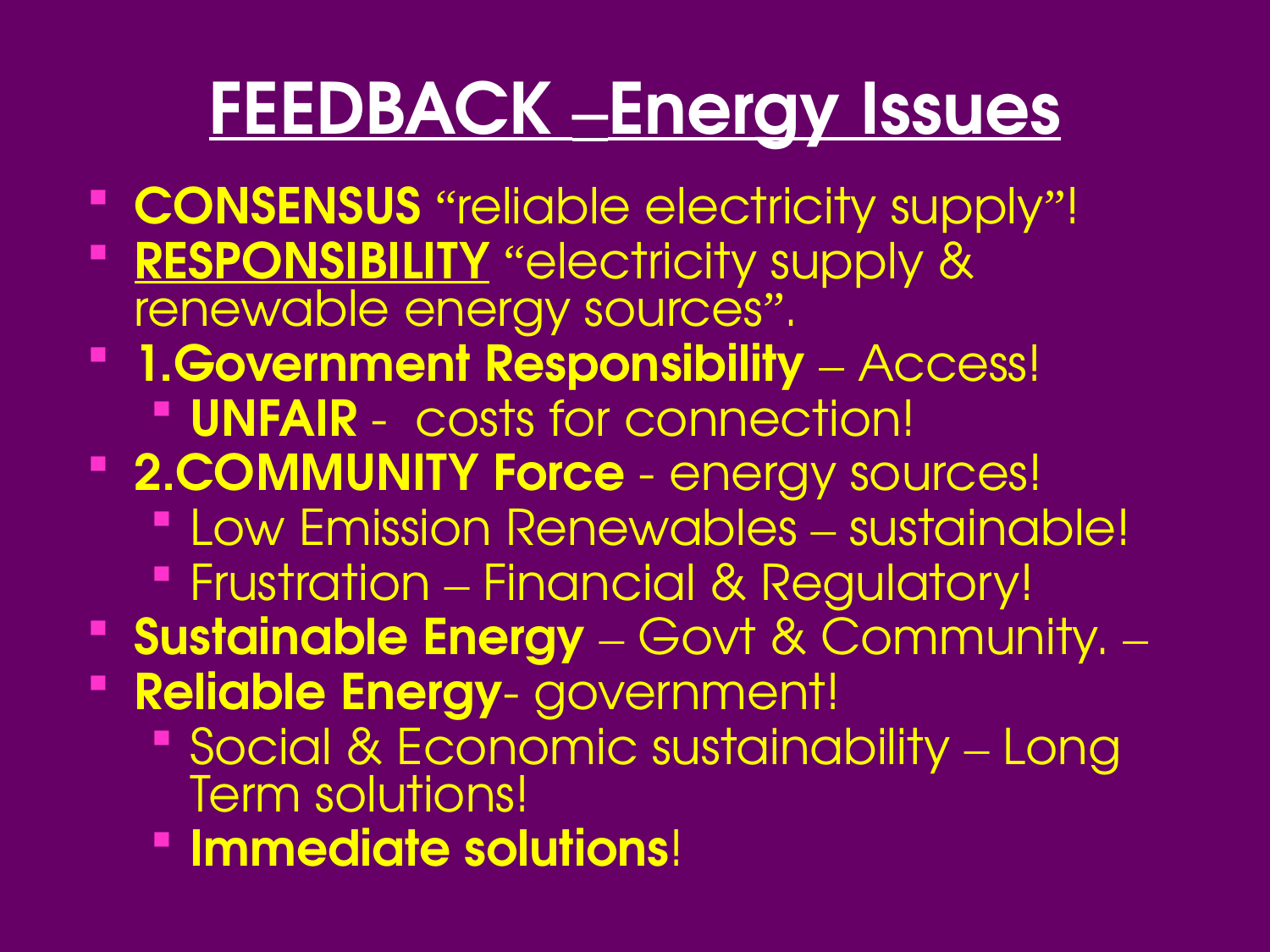

# FEEDBACK –Energy Issues
CONSENSUS “reliable electricity supply”!
RESPONSIBILITY “electricity supply & renewable energy sources”.
1.Government Responsibility – Access!
UNFAIR -  costs for connection!
2.COMMUNITY Force - energy sources!
Low Emission Renewables – sustainable!
Frustration – Financial & Regulatory!
Sustainable Energy – Govt & Community. –
Reliable Energy- government!
Social & Economic sustainability – Long Term solutions!
Immediate solutions!